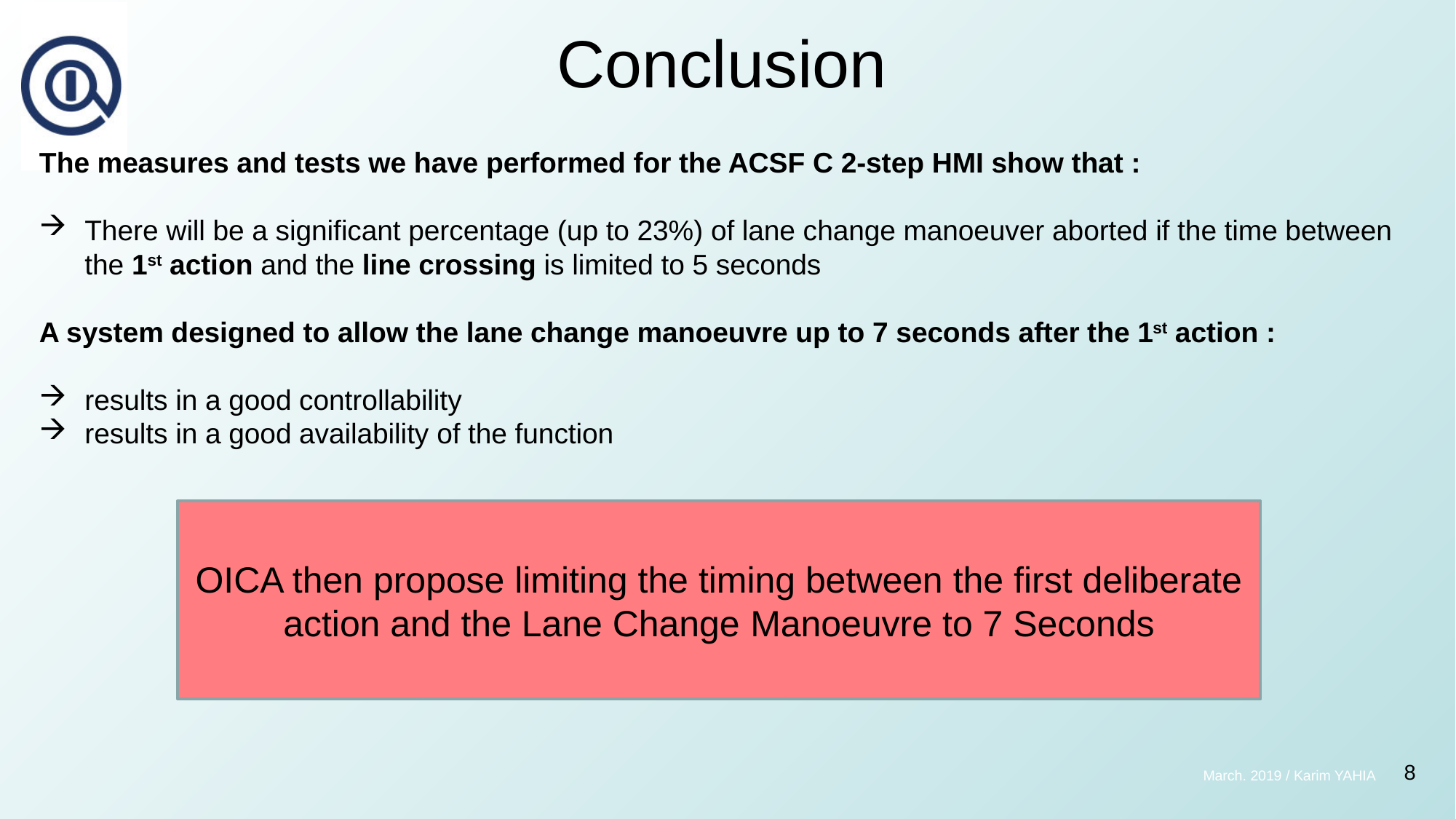

# Conclusion
The measures and tests we have performed for the ACSF C 2-step HMI show that :

There will be a significant percentage (up to 23%) of lane change manoeuver aborted if the time between the 1st action and the line crossing is limited to 5 seconds

A system designed to allow the lane change manoeuvre up to 7 seconds after the 1st action :

results in a good controllability
results in a good availability of the function

OICA then propose limiting the timing between the first deliberate action and the Lane Change Manoeuvre to 7 Seconds
8
March. 2019 / Karim YAHIA